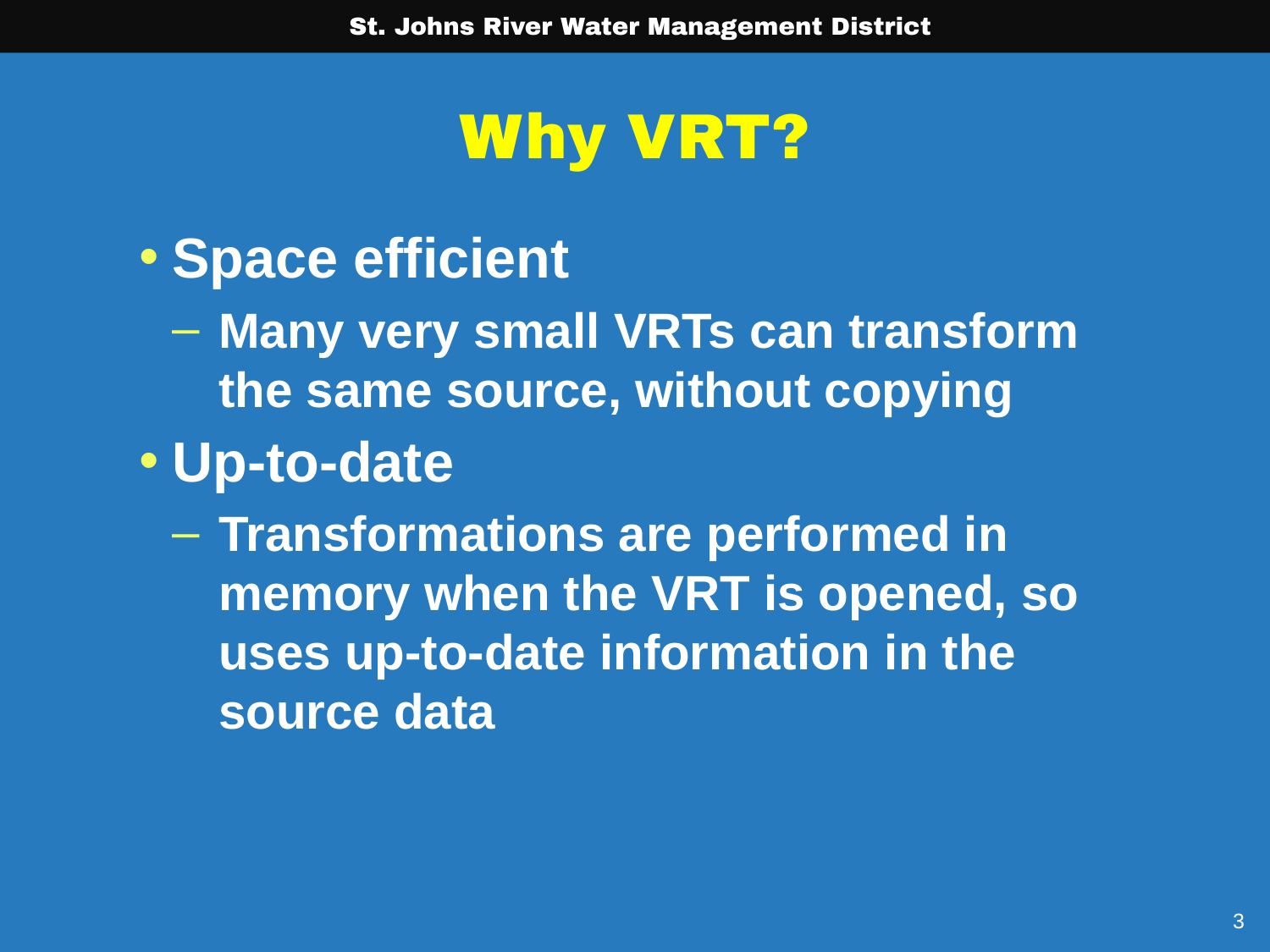

# Why VRT?
Space efficient
Many very small VRTs can transform the same source, without copying
Up-to-date
Transformations are performed in memory when the VRT is opened, so uses up-to-date information in the source data
3